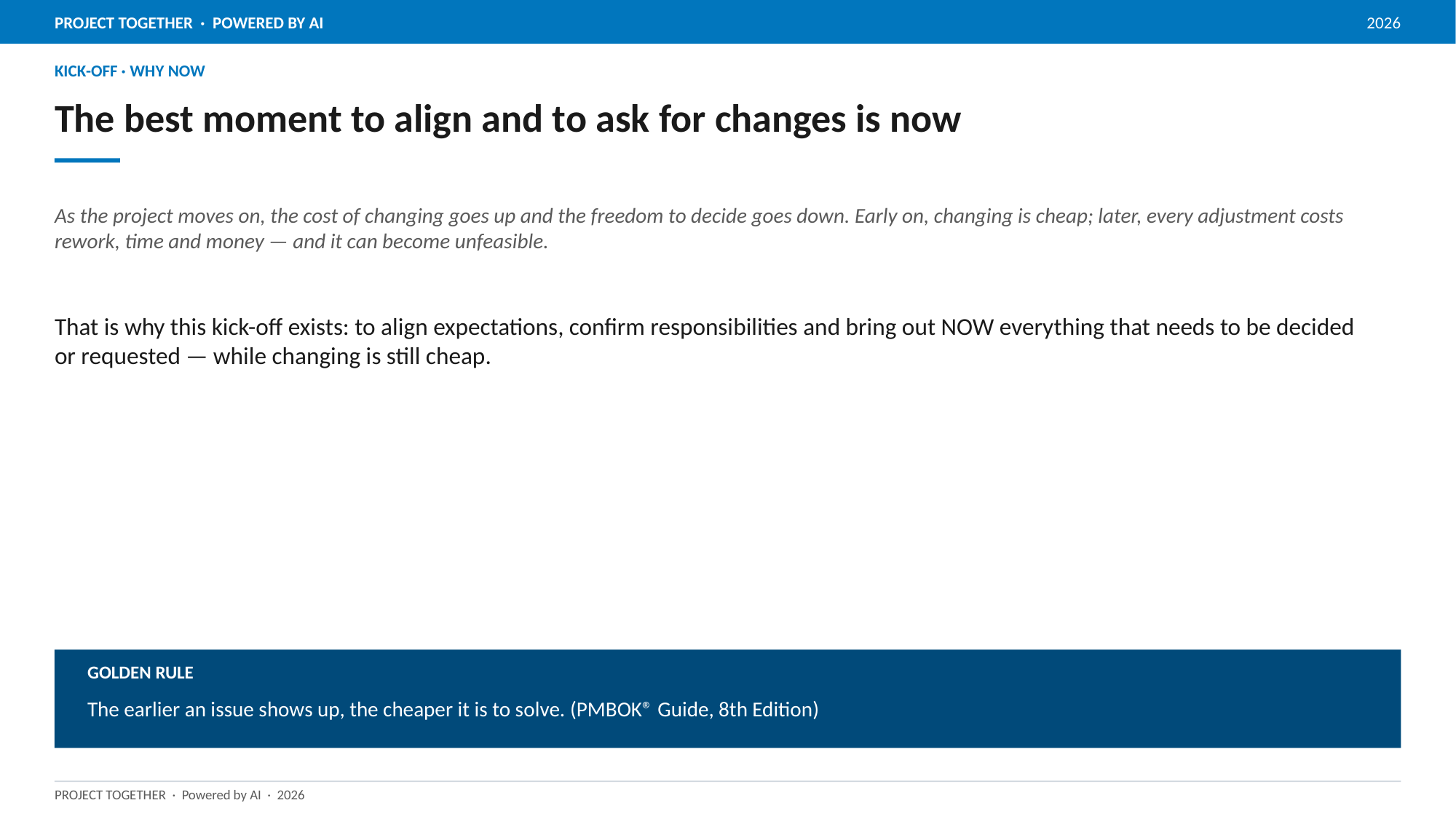

KICK-OFF · WHY NOW
# The best moment to align and to ask for changes is now
As the project moves on, the cost of changing goes up and the freedom to decide goes down. Early on, changing is cheap; later, every adjustment costs rework, time and money — and it can become unfeasible.
That is why this kick-off exists: to align expectations, confirm responsibilities and bring out NOW everything that needs to be decided or requested — while changing is still cheap.
GOLDEN RULE
The earlier an issue shows up, the cheaper it is to solve. (PMBOK® Guide, 8th Edition)